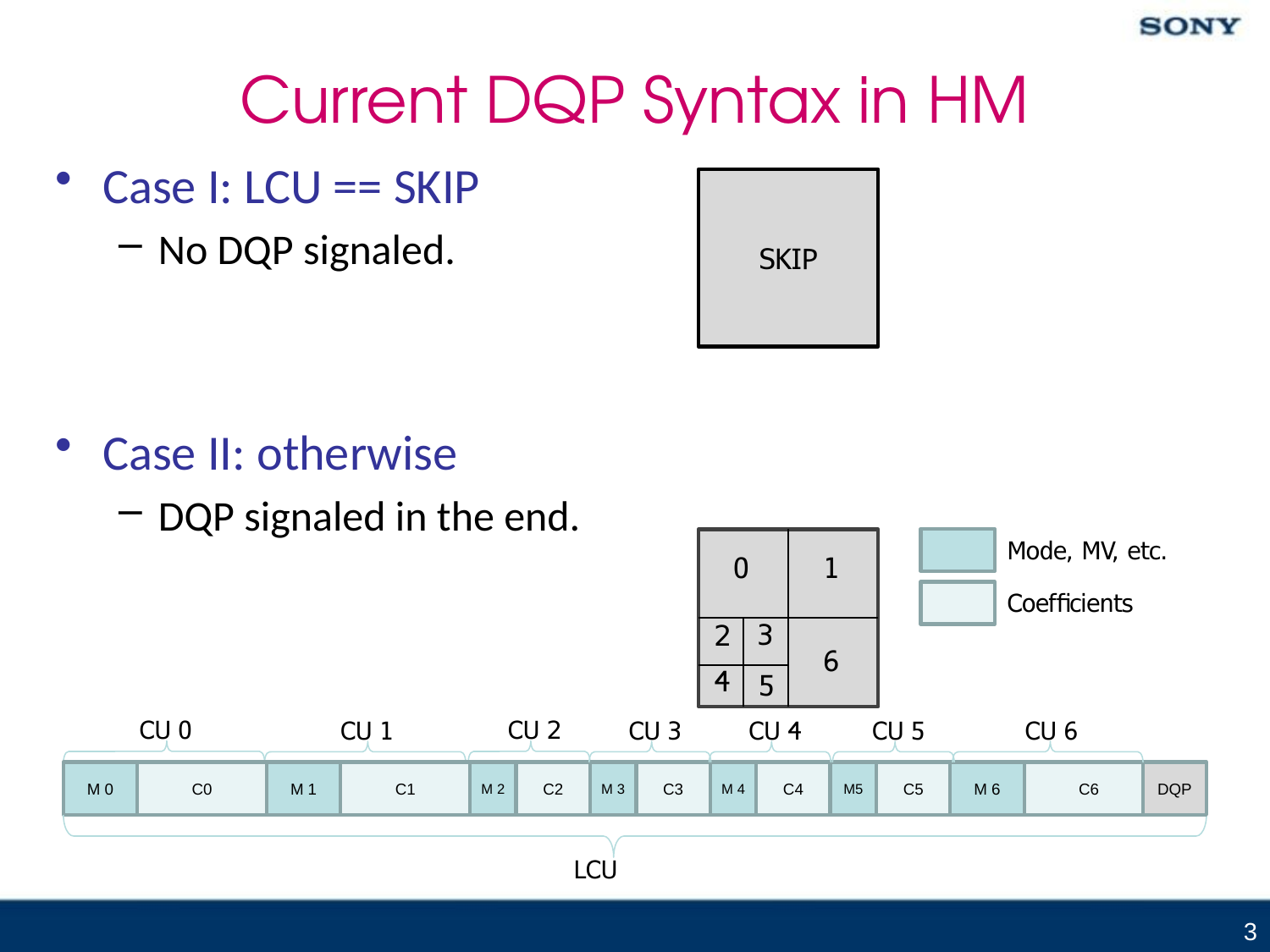

# Current DQP Syntax in HM
Case I: LCU == SKIP
No DQP signaled.

Case II: otherwise
DQP signaled in the end.
SKIP

Mode, MV, etc.

Coefficients

0
1
3
2
6
4
5

CU 0

CU 2

CU 1

CU 3

CU 4

CU 5

CU 6
M 0
C0
M 1
C1
M 2
C2
M 3
C3
M 4
C4
M5
C5
M 6
C6

LCU
DQP
3